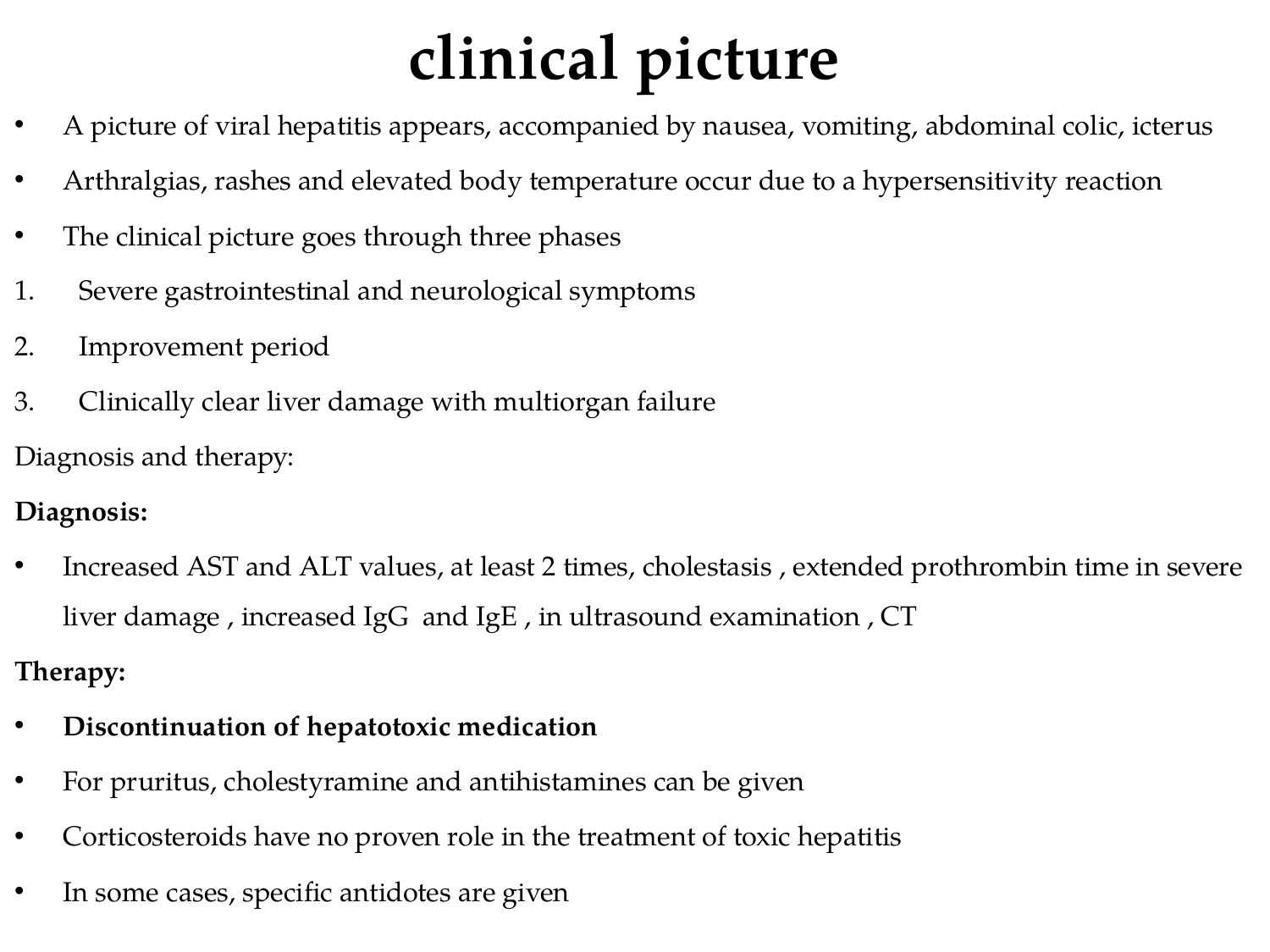

# clinical picture
A picture of viral hepatitis appears, accompanied by nausea, vomiting, abdominal colic, icterus
Arthralgias, rashes and elevated body temperature occur due to a hypersensitivity reaction
The clinical picture goes through three phases
Severe gastrointestinal and neurological symptoms
Improvement period
Clinically clear liver damage with multiorgan failure
Diagnosis and therapy:
Diagnosis:
Increased AST and ALT values, at least 2 times, cholestasis , extended prothrombin time in severe liver damage , increased IgG  and IgE , in ultrasound examination , CT
Therapy:
Discontinuation of hepatotoxic medication
For pruritus, cholestyramine and antihistamines can be given
Corticosteroids have no proven role in the treatment of toxic hepatitis
In some cases, specific antidotes are given